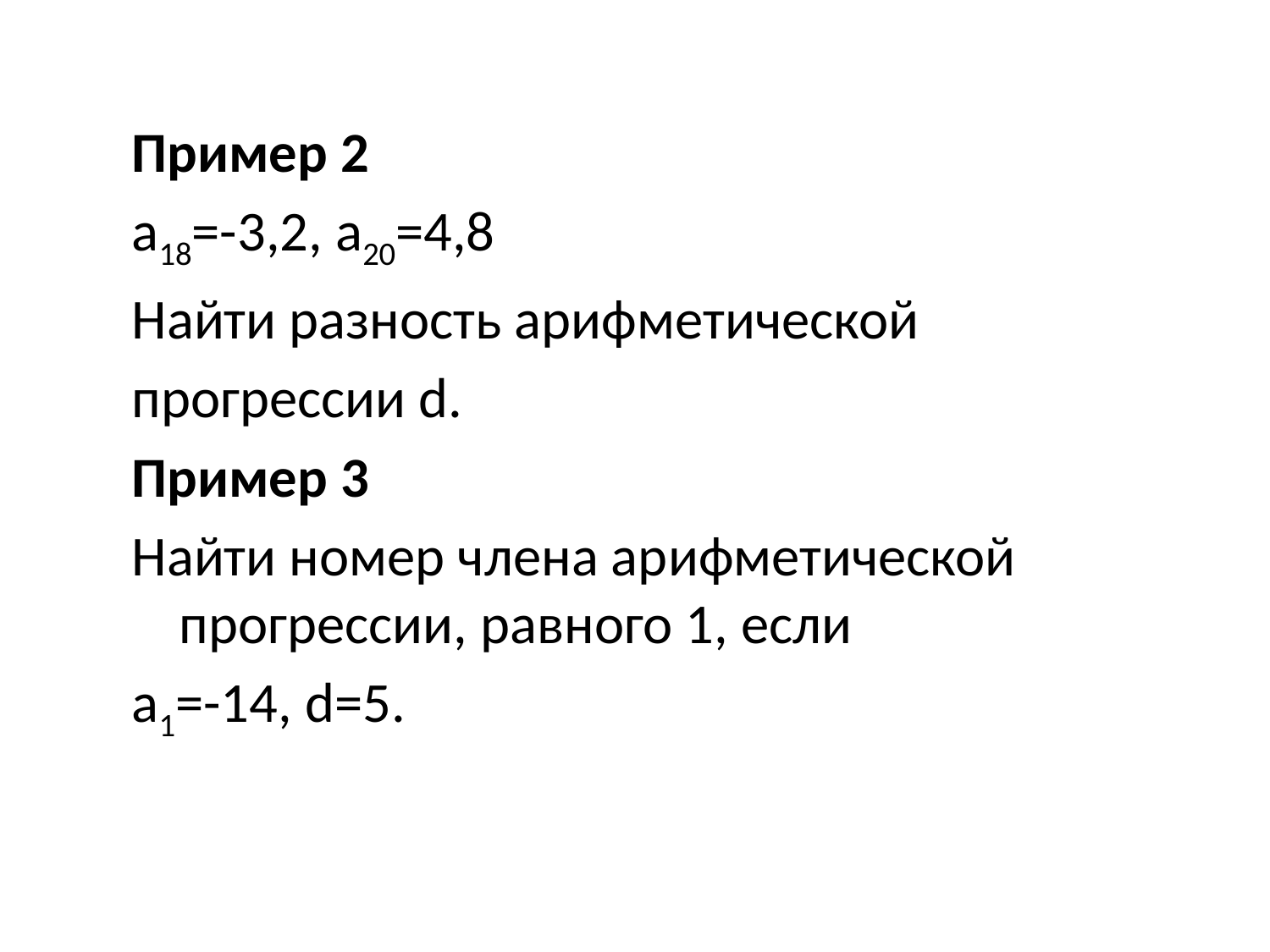

Пример 2
a18=-3,2, a20=4,8
Найти разность арифметической
прогрессии d.
Пример 3
Найти номер члена арифметической прогрессии, равного 1, если
а1=-14, d=5.